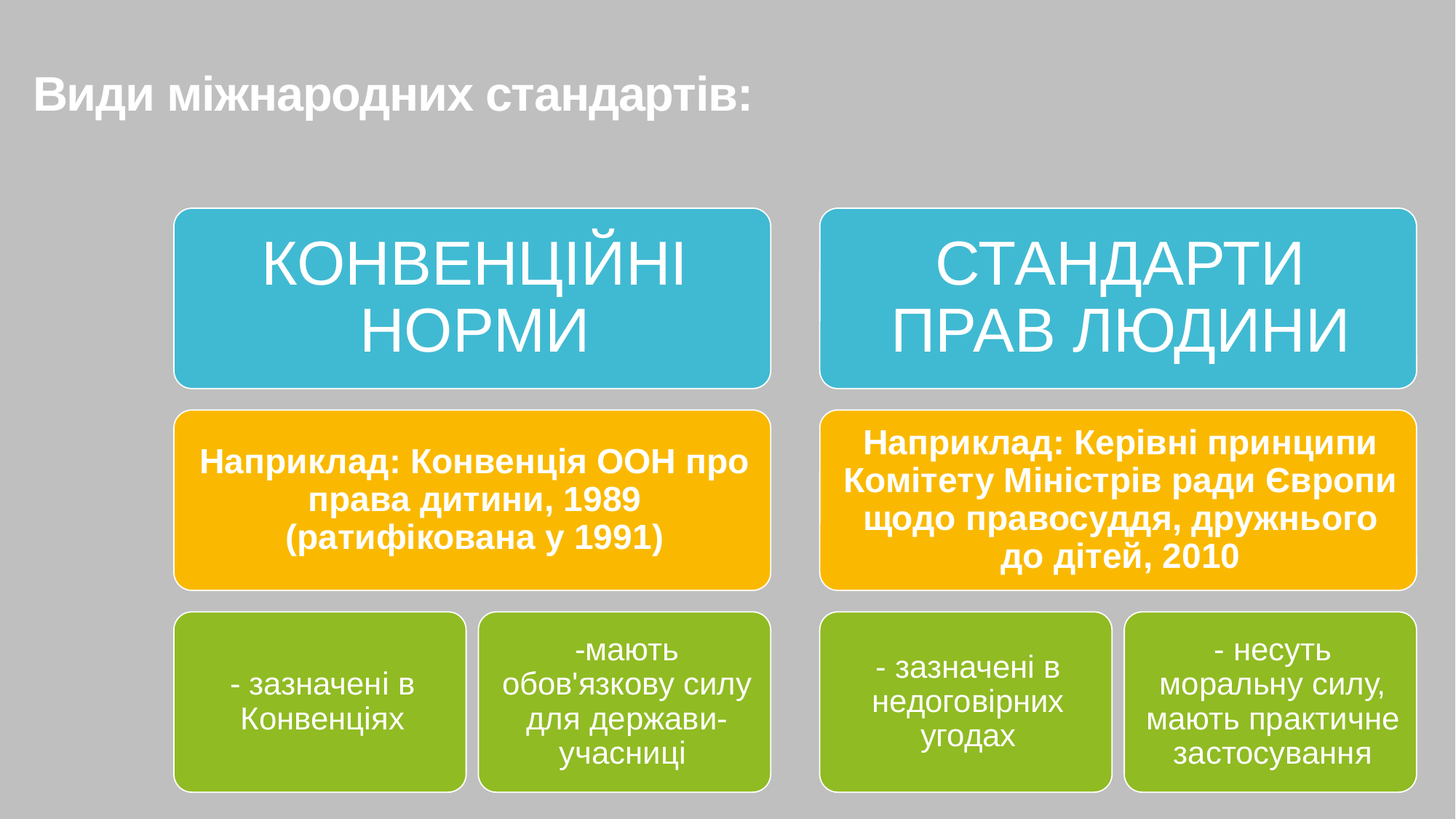

Види міжнародних стандартів:
КОНВЕНЦІЙНІ НОРМИ
Наприклад: Конвенція ООН про права дитини, 1989 (ратифікована у 1991)
- зазначені в Конвенціях
-мають обов'язкову силу для держави-учасниці
СТАНДАРТИ ПРАВ ЛЮДИНИ
Наприклад: Керівні принципи Комітету Міністрів ради Європи щодо правосуддя, дружнього до дітей, 2010
- зазначені в недоговірних угодах
- несуть моральну силу, мають практичне застосування